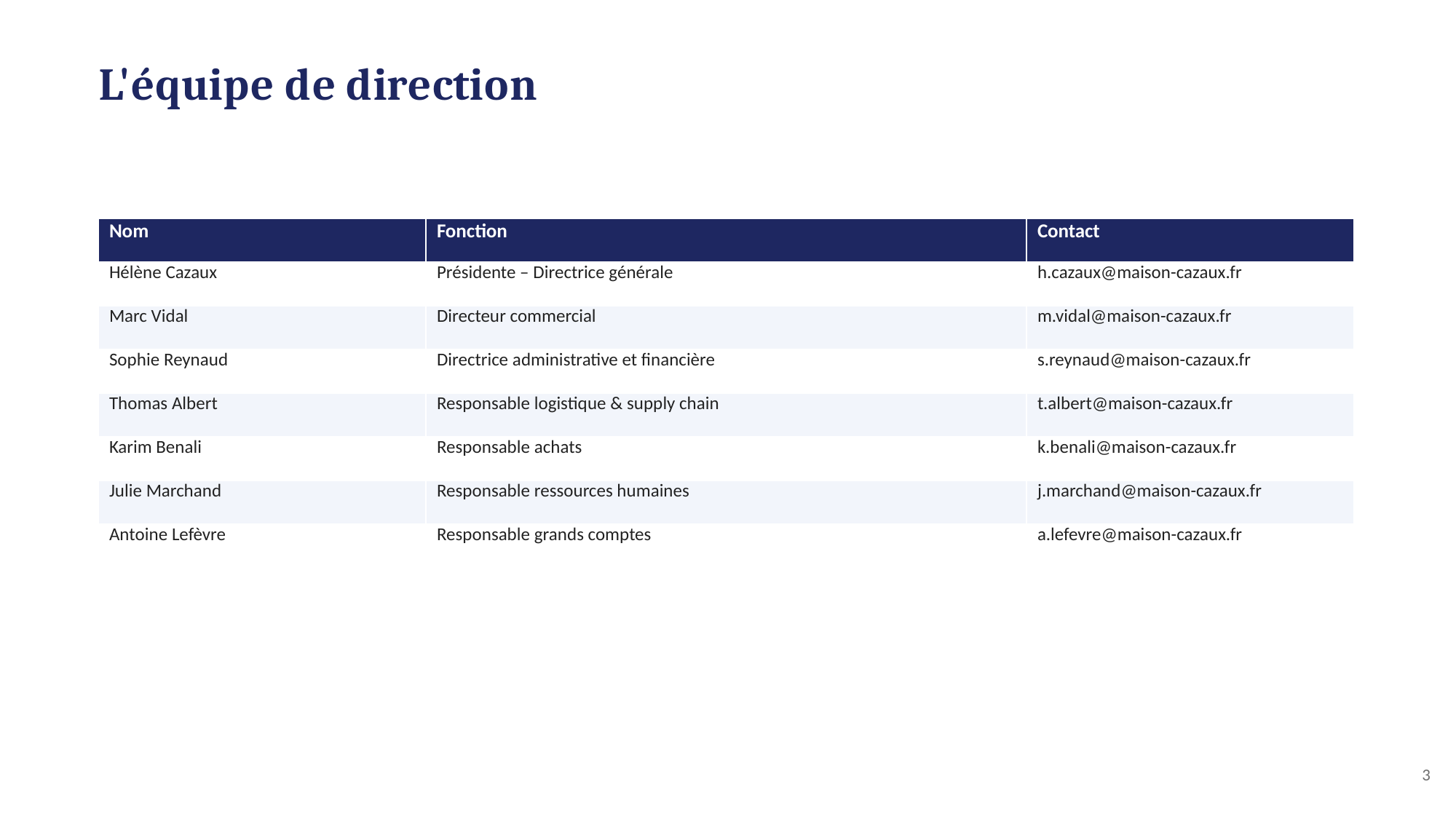

L'équipe de direction
| Nom | Fonction | Contact |
| --- | --- | --- |
| Hélène Cazaux | Présidente – Directrice générale | h.cazaux@maison-cazaux.fr |
| Marc Vidal | Directeur commercial | m.vidal@maison-cazaux.fr |
| Sophie Reynaud | Directrice administrative et financière | s.reynaud@maison-cazaux.fr |
| Thomas Albert | Responsable logistique & supply chain | t.albert@maison-cazaux.fr |
| Karim Benali | Responsable achats | k.benali@maison-cazaux.fr |
| Julie Marchand | Responsable ressources humaines | j.marchand@maison-cazaux.fr |
| Antoine Lefèvre | Responsable grands comptes | a.lefevre@maison-cazaux.fr |
3